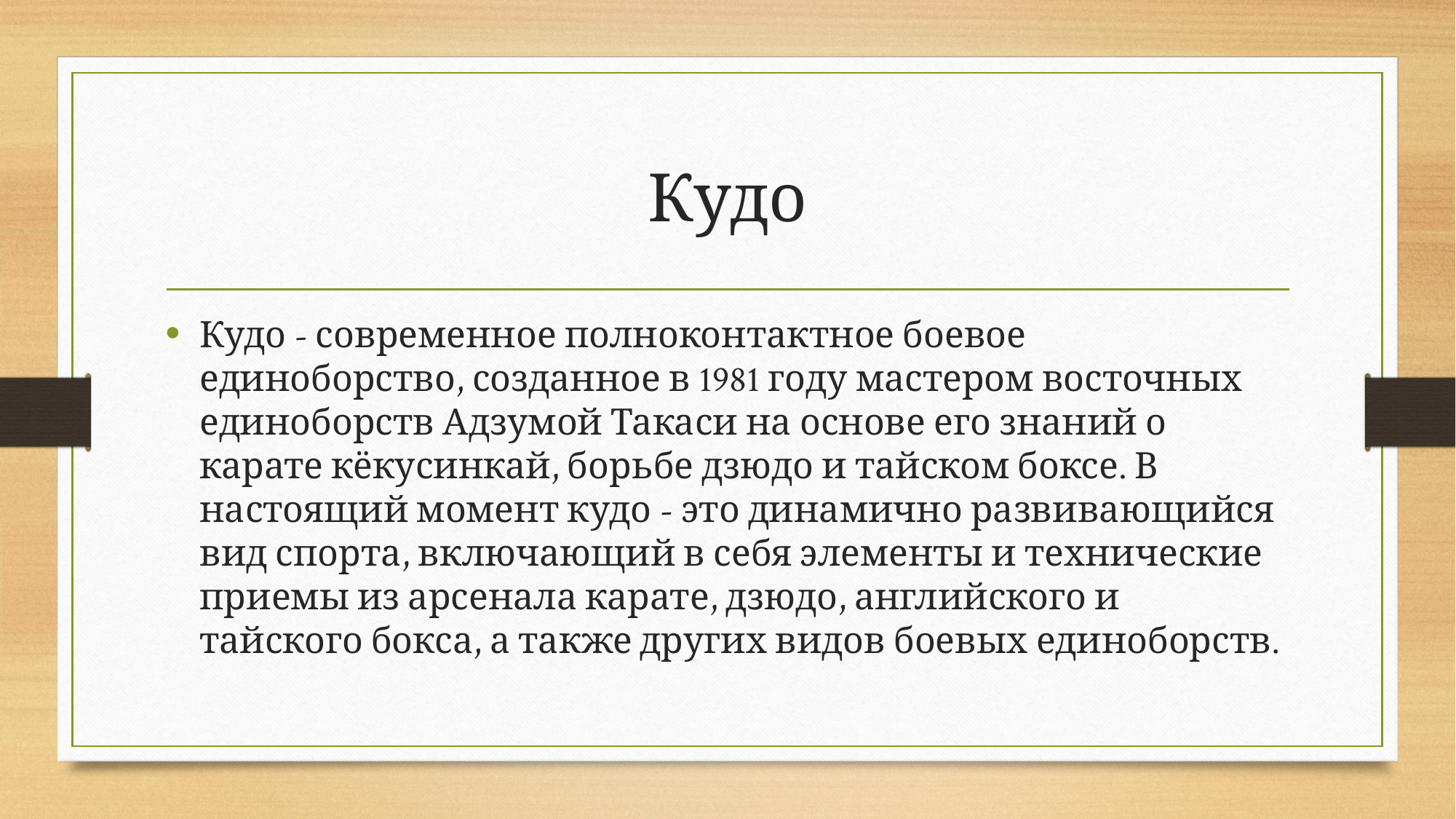

# Кудо
Кудо - современное полноконтактное боевое единоборство, созданное в 1981 году мастером восточных единоборств Адзумой Такаси на основе его знаний о карате кёкусинкай, борьбе дзюдо и тайском боксе. В настоящий момент кудо - это динамично развивающийся вид спорта, включающий в себя элементы и технические приемы из арсенала карате, дзюдо, английского и тайского бокса, а также других видов боевых единоборств.